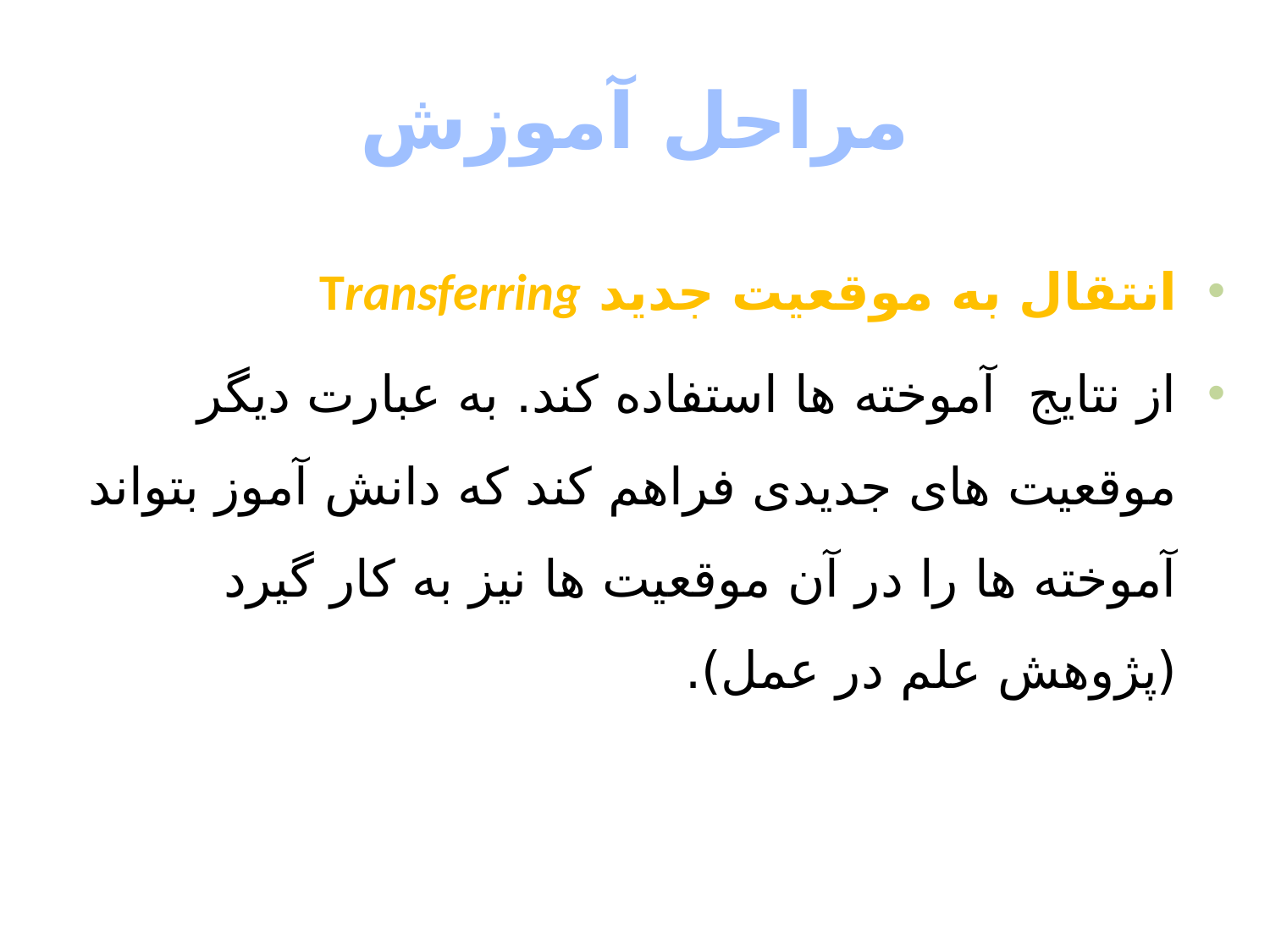

# مراحل آموزش
انتقال به موقعیت جدید Transferring
از نتایج  آموخته ها استفاده کند. به عبارت دیگر موقعیت های جدیدی فراهم کند که دانش آموز بتواند آموخته ها را در آن موقعیت ها نیز به کار گیرد (پژوهش علم در عمل).